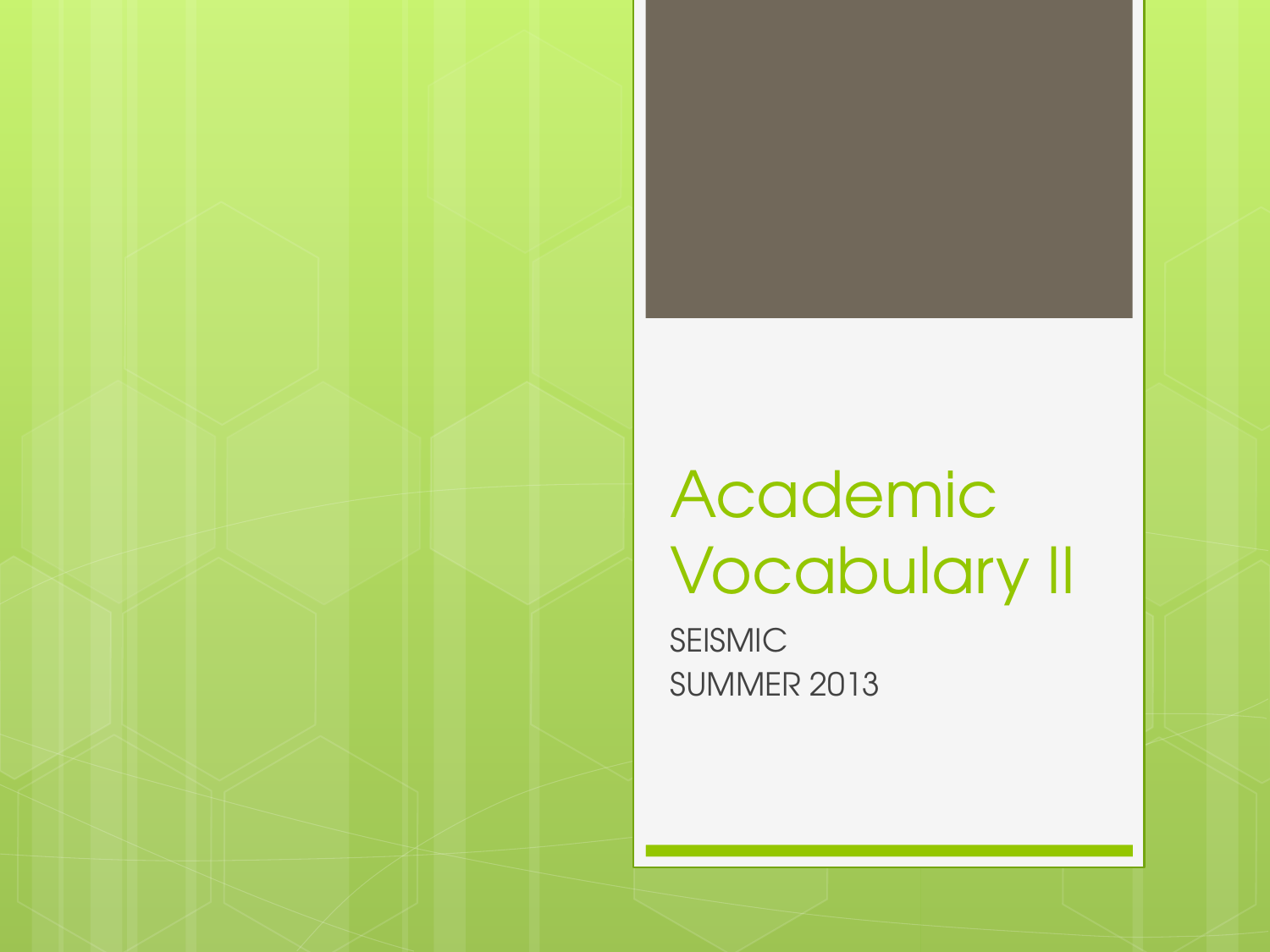

# Academic Vocabulary II
SEISMIC
SUMMER 2013